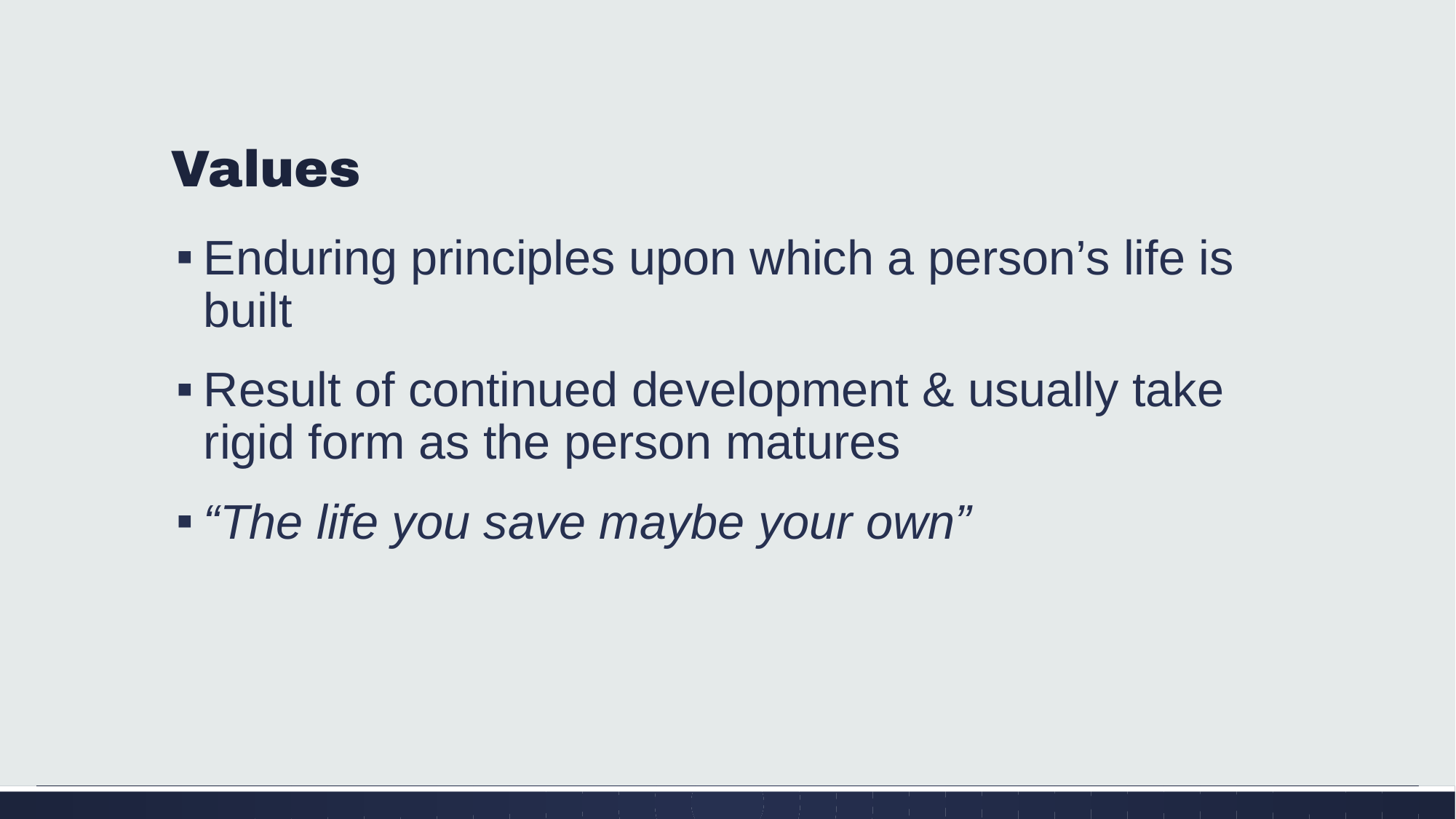

# Values
Enduring principles upon which a person’s life is built
Result of continued development & usually take rigid form as the person matures
“The life you save maybe your own”